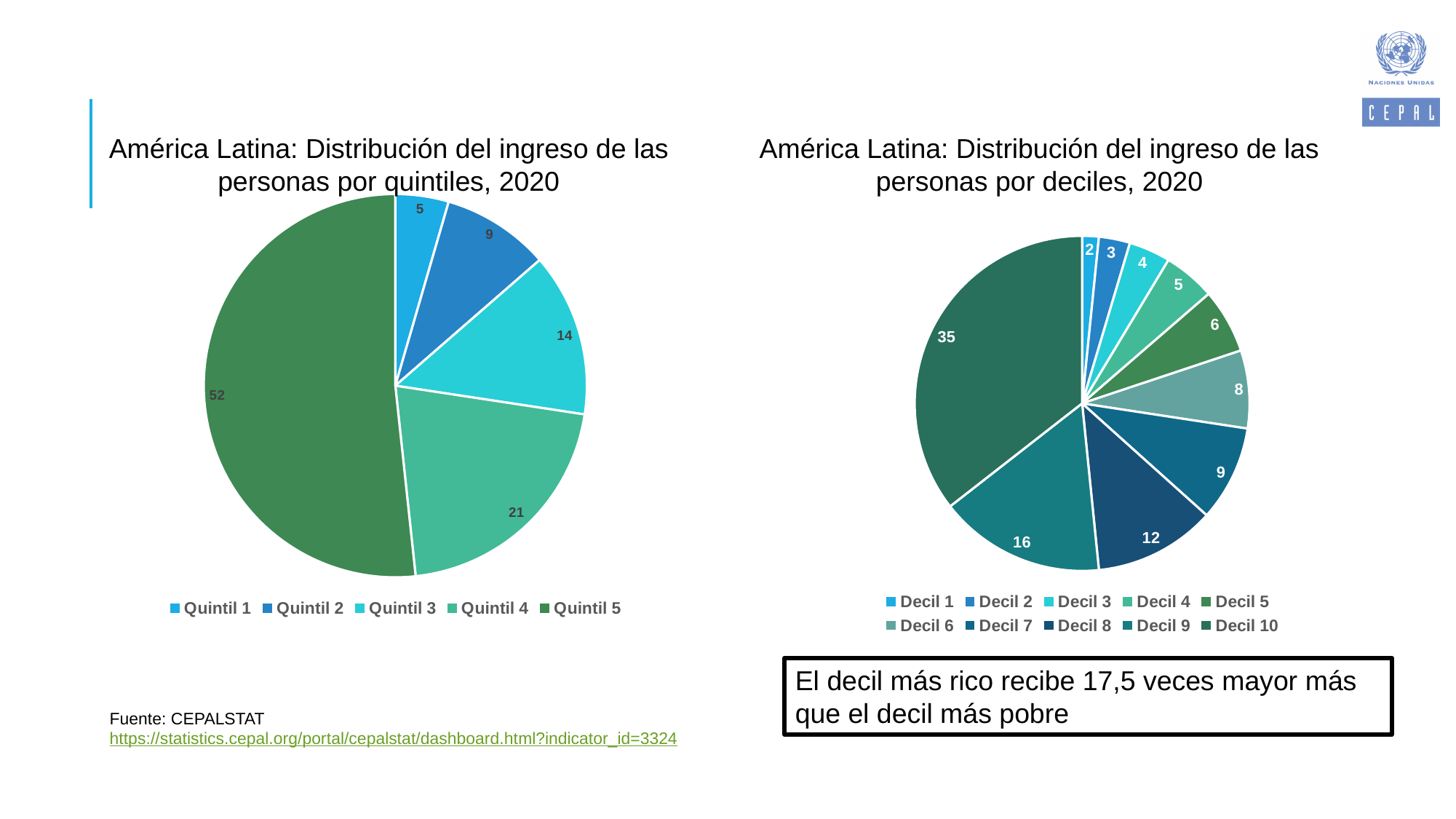

América Latina: Distribución del ingreso de las personas por quintiles, 2020
América Latina: Distribución del ingreso de las personas por deciles, 2020

### Chart

| Category |  |
|---|---|
| Quintil 1 | 4.5 |
| Quintil 2 | 9.1 |
| Quintil 3 | 13.8 |
| Quintil 4 | 20.9 |
| Quintil 5 | 51.7 |

### Chart

| Category |  |
|---|---|
| Decil 1 | 1.6 |
| Decil 2 | 3.0 |
| Decil 3 | 4.0 |
| Decil 4 | 5.0 |
| Decil 5 | 6.2 |
| Decil 6 | 7.5 |
| Decil 7 | 9.2 |
| Decil 8 | 11.7 |
| Decil 9 | 16.0 |
| Decil 10 | 35.4 |
El decil más rico recibe 17,5 veces mayor más que el decil más pobre
Fuente: CEPALSTAT https://statistics.cepal.org/portal/cepalstat/dashboard.html?indicator_id=3324